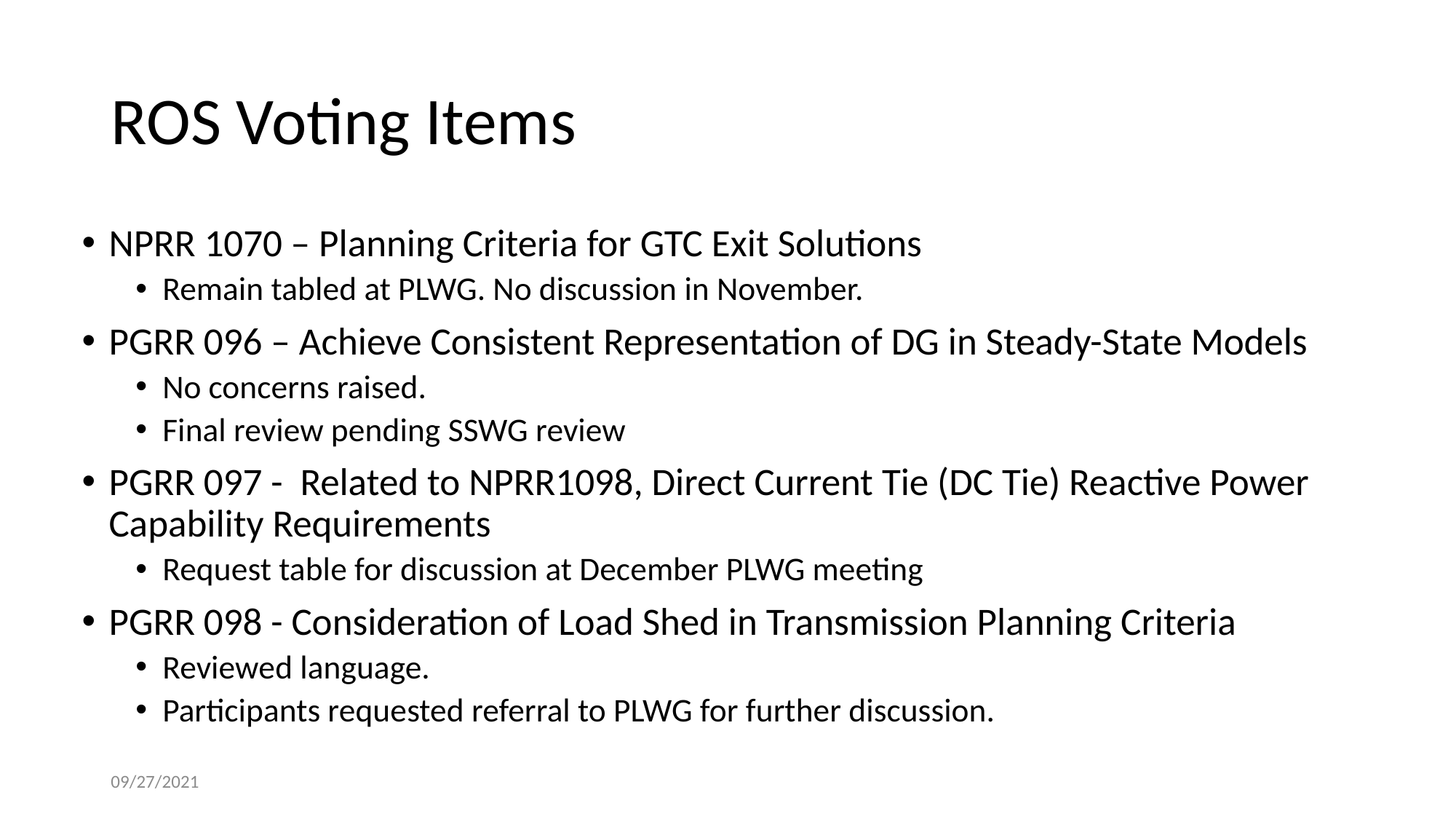

# ROS Voting Items
NPRR 1070 – Planning Criteria for GTC Exit Solutions
Remain tabled at PLWG. No discussion in November.
PGRR 096 – Achieve Consistent Representation of DG in Steady-State Models
No concerns raised.
Final review pending SSWG review
PGRR 097 -  Related to NPRR1098, Direct Current Tie (DC Tie) Reactive Power Capability Requirements
Request table for discussion at December PLWG meeting
PGRR 098 - Consideration of Load Shed in Transmission Planning Criteria
Reviewed language.
Participants requested referral to PLWG for further discussion.

09/27/2021